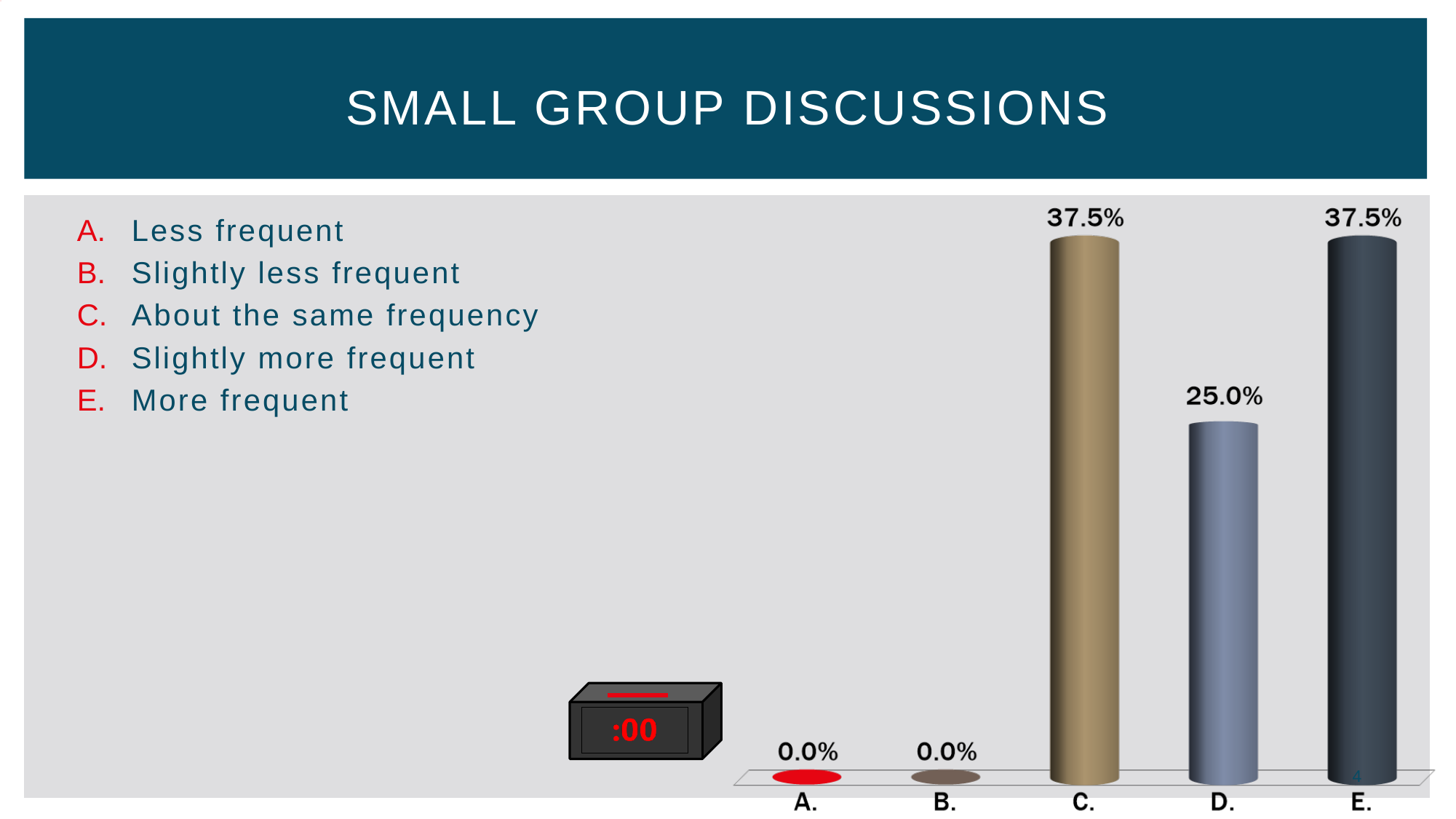

# Small Group Discussions

Less frequent
Slightly less frequent
About the same frequency
Slightly more frequent
More frequent

4